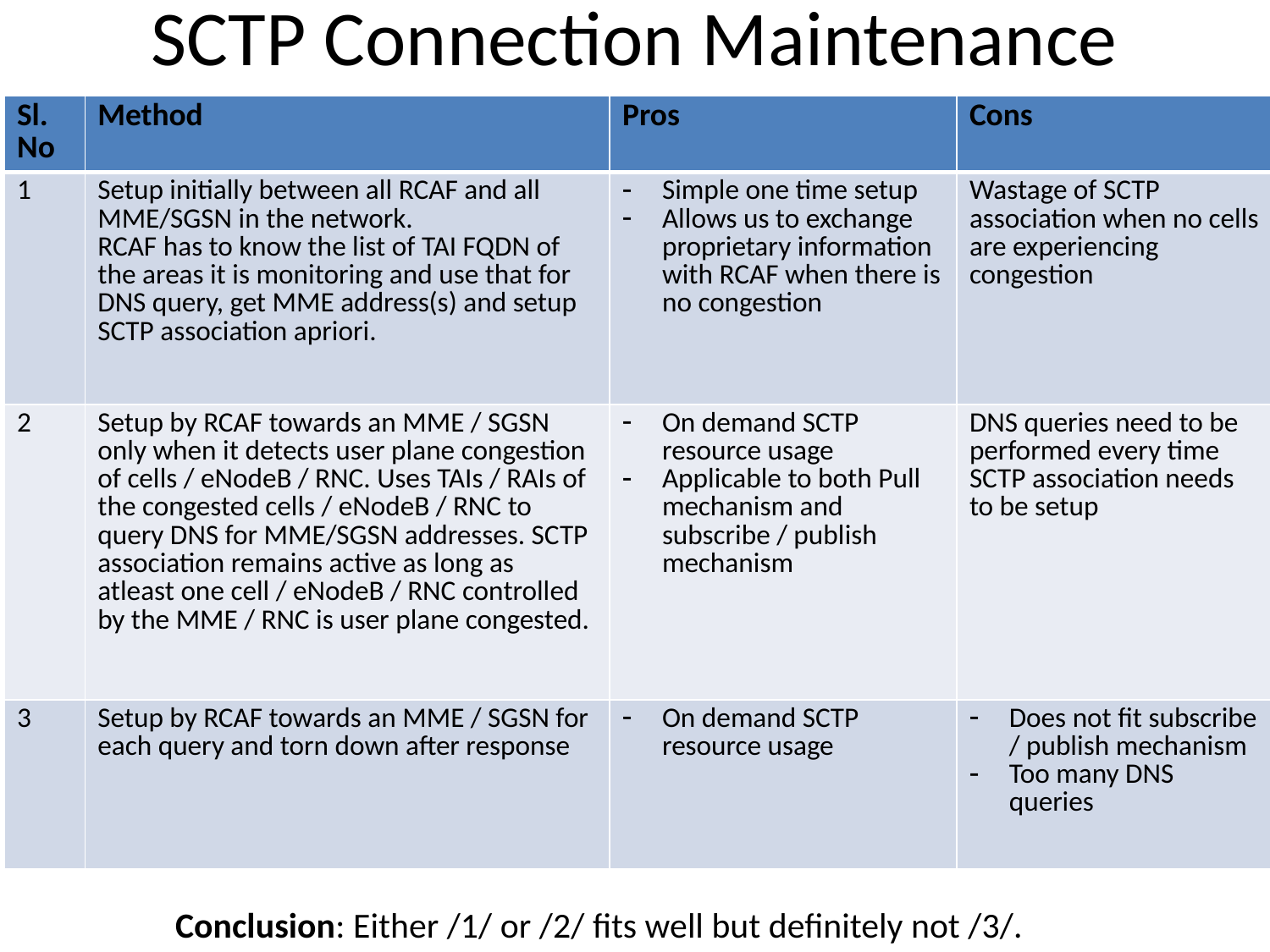

# SCTP Connection Maintenance
| Sl. No | Method | Pros | Cons |
| --- | --- | --- | --- |
| 1 | Setup initially between all RCAF and all MME/SGSN in the network. RCAF has to know the list of TAI FQDN of the areas it is monitoring and use that for DNS query, get MME address(s) and setup SCTP association apriori. | Simple one time setup Allows us to exchange proprietary information with RCAF when there is no congestion | Wastage of SCTP association when no cells are experiencing congestion |
| 2 | Setup by RCAF towards an MME / SGSN only when it detects user plane congestion of cells / eNodeB / RNC. Uses TAIs / RAIs of the congested cells / eNodeB / RNC to query DNS for MME/SGSN addresses. SCTP association remains active as long as atleast one cell / eNodeB / RNC controlled by the MME / RNC is user plane congested. | On demand SCTP resource usage Applicable to both Pull mechanism and subscribe / publish mechanism | DNS queries need to be performed every time SCTP association needs to be setup |
| 3 | Setup by RCAF towards an MME / SGSN for each query and torn down after response | On demand SCTP resource usage | Does not fit subscribe / publish mechanism Too many DNS queries |
Conclusion: Either /1/ or /2/ fits well but definitely not /3/.